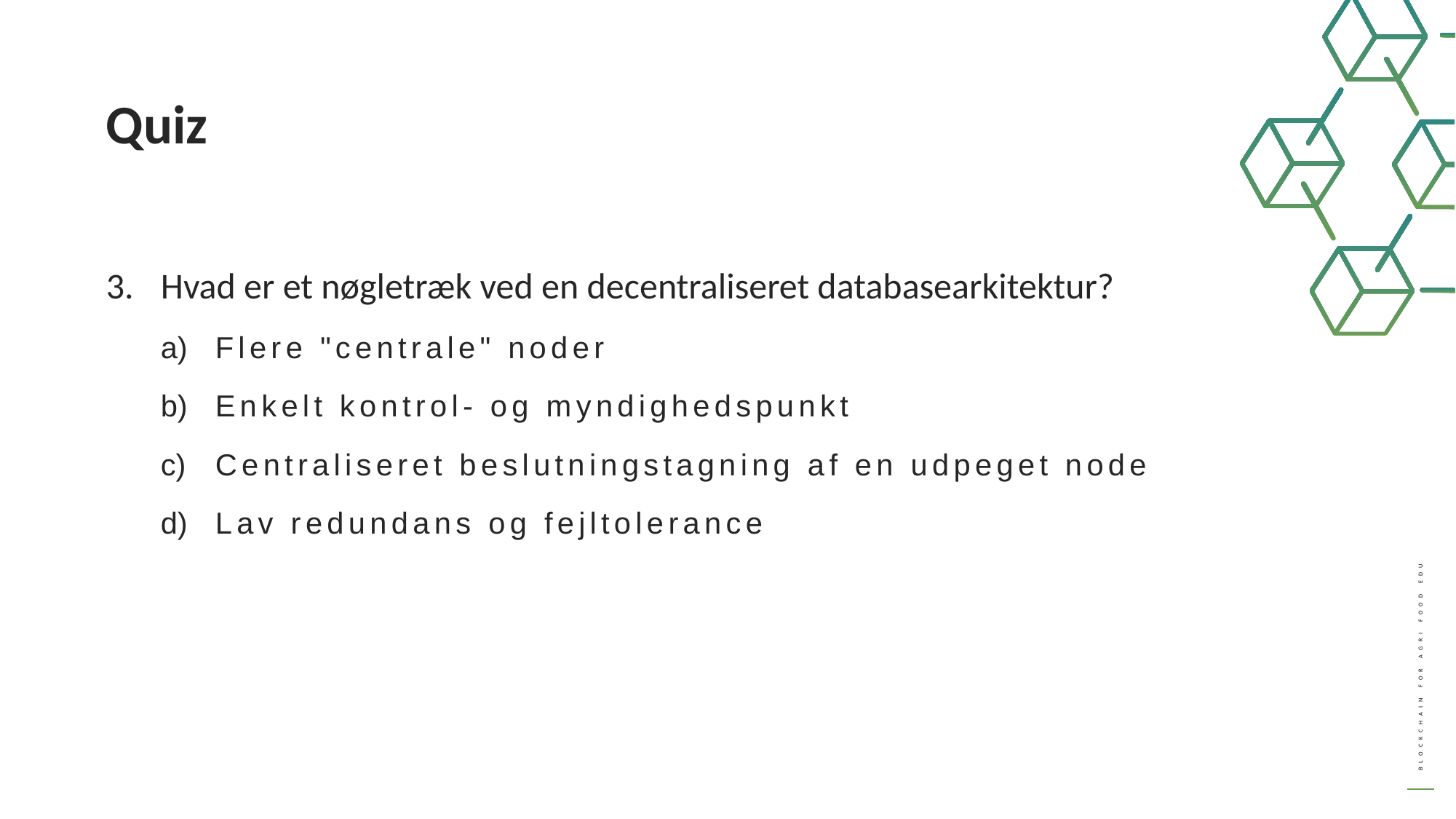

Quiz
Hvad er et nøgletræk ved en decentraliseret databasearkitektur?
Flere "centrale" noder
Enkelt kontrol- og myndighedspunkt
Centraliseret beslutningstagning af en udpeget node
Lav redundans og fejltolerance